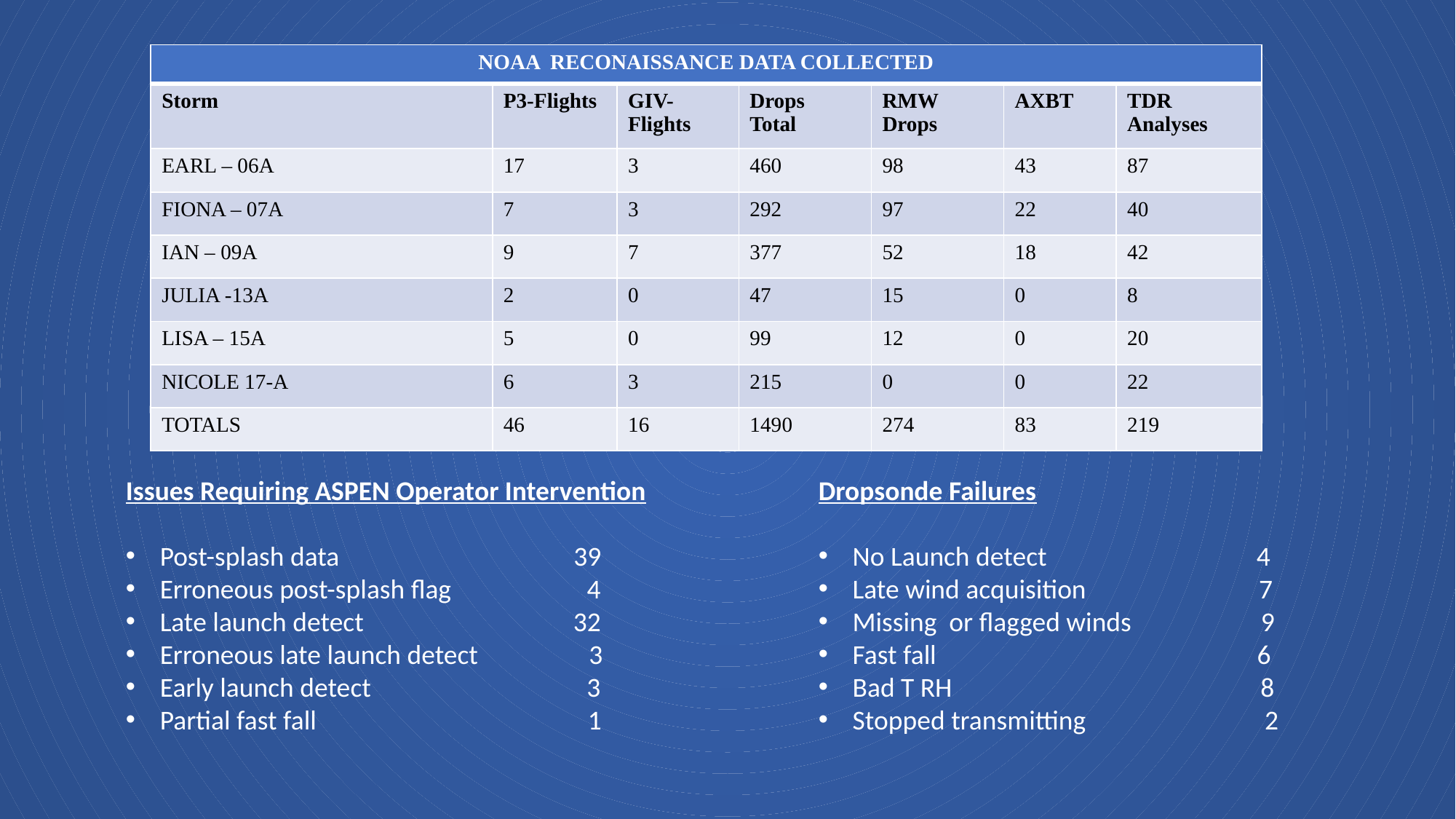

| NOAA RECONAISSANCE DATA COLLECTED |  |  |  |  |  |  |
| --- | --- | --- | --- | --- | --- | --- |
| Storm | P3-Flights | GIV- Flights | Drops Total | RMW Drops | AXBT | TDR Analyses |
| EARL – 06A | 17 | 3 | 460 | 98 | 43 | 87 |
| FIONA – 07A | 7 | 3 | 292 | 97 | 22 | 40 |
| IAN – 09A | 9 | 7 | 377 | 52 | 18 | 42 |
| JULIA -13A | 2 | 0 | 47 | 15 | 0 | 8 |
| LISA – 15A | 5 | 0 | 99 | 12 | 0 | 20 |
| NICOLE 17-A | 6 | 3 | 215 | 0 | 0 | 22 |
| TOTALS | 46 | 16 | 1490 | 274 | 83 | 219 |
Issues Requiring ASPEN Operator Intervention

Post-splash data                                      39
Erroneous post-splash flag                      4
Late launch detect                                  32
Erroneous late launch detect                  3
Early launch detect                                   3
Partial fast fall                                            1
Dropsonde Failures

No Launch detect                                  4
Late wind acquisition                            7
Missing  or flagged winds                     9
Fast fall                                                    6
Bad T RH                                                  8
Stopped transmitting                             2